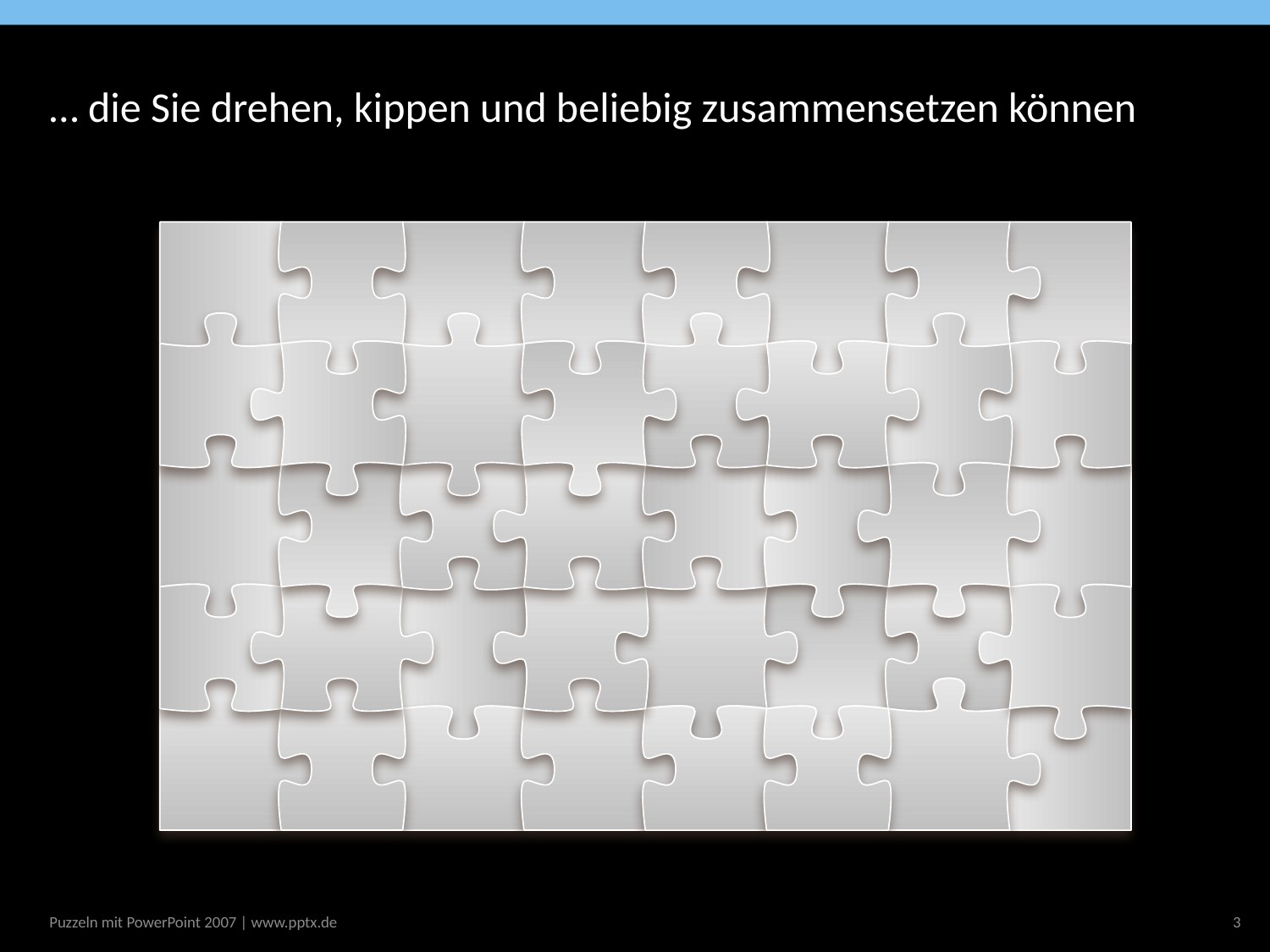

# … die Sie drehen, kippen und beliebig zusammensetzen können

Puzzeln mit PowerPoint 2007 | www.pptx.de
3